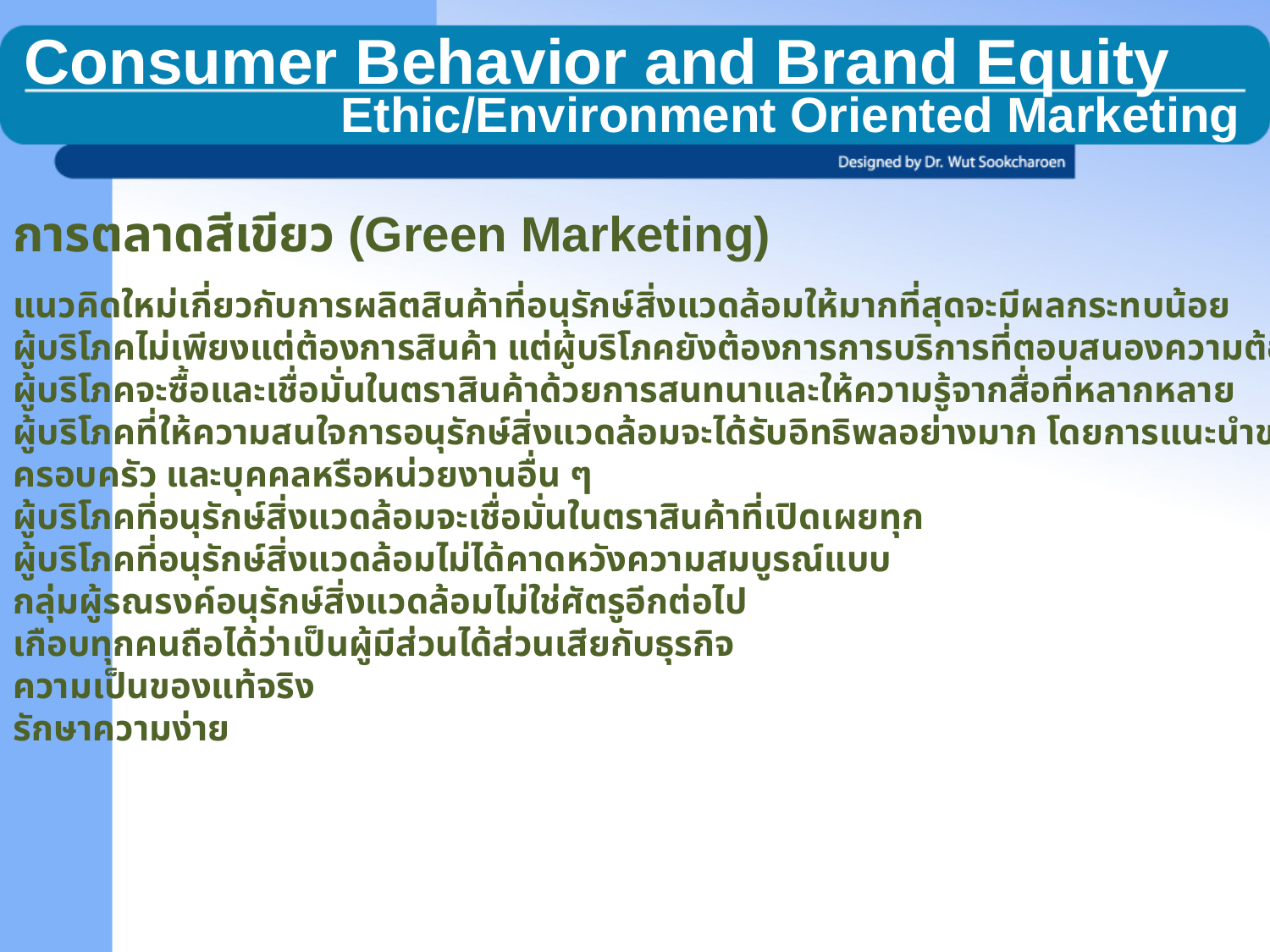

Consumer Behavior and Brand Equity
Ethic/Environment Oriented Marketing
การตลาดสีเขียว (Green Marketing)
แนวคิดใหม่เกี่ยวกับการผลิตสินค้าที่อนุรักษ์สิ่งแวดล้อมให้มากที่สุดจะมีผลกระทบน้อย
ผู้บริโภคไม่เพียงแต่ต้องการสินค้า แต่ผู้บริโภคยังต้องการการบริการที่ตอบสนองความต้องการอีกด้วย
ผู้บริโภคจะซื้อและเชื่อมั่นในตราสินค้าด้วยการสนทนาและให้ความรู้จากสื่อที่หลากหลาย
ผู้บริโภคที่ให้ความสนใจการอนุรักษ์สิ่งแวดล้อมจะได้รับอิทธิพลอย่างมาก โดยการแนะนำของเพื่อน
ครอบครัว และบุคคลหรือหน่วยงานอื่น ๆ
ผู้บริโภคที่อนุรักษ์สิ่งแวดล้อมจะเชื่อมั่นในตราสินค้าที่เปิดเผยทุก
ผู้บริโภคที่อนุรักษ์สิ่งแวดล้อมไม่ได้คาดหวังความสมบูรณ์แบบ
กลุ่มผู้รณรงค์อนุรักษ์สิ่งแวดล้อมไม่ใช่ศัตรูอีกต่อไป
เกือบทุกคนถือได้ว่าเป็นผู้มีส่วนได้ส่วนเสียกับธุรกิจ
ความเป็นของแท้จริง
รักษาความง่าย